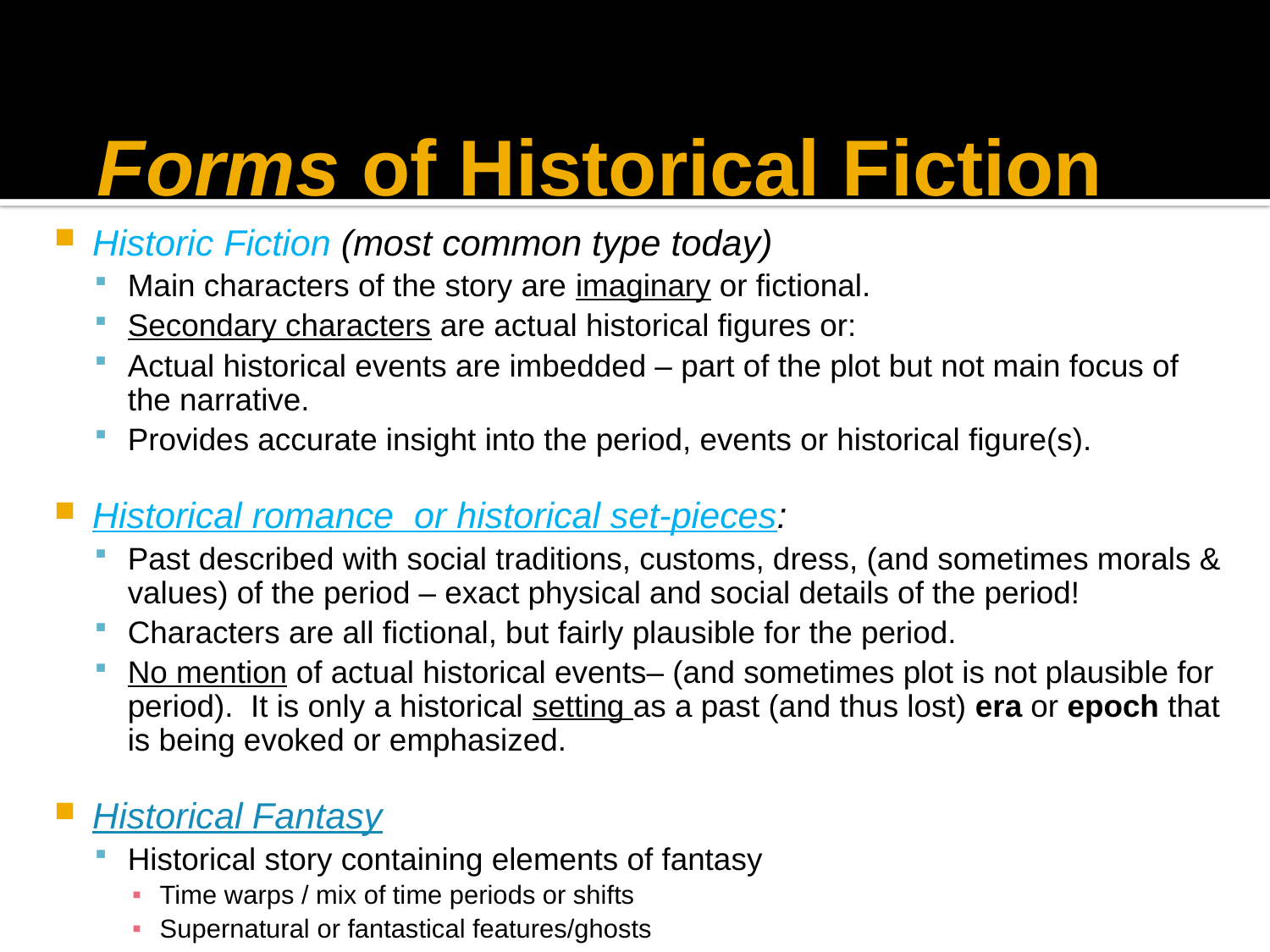

# Forms of Historical Fiction
Historic Fiction (most common type today)
Main characters of the story are imaginary or fictional.
Secondary characters are actual historical figures or:
Actual historical events are imbedded – part of the plot but not main focus of the narrative.
Provides accurate insight into the period, events or historical figure(s).

Historical romance  or historical set-pieces:
Past described with social traditions, customs, dress, (and sometimes morals & values) of the period – exact physical and social details of the period!
Characters are all fictional, but fairly plausible for the period.
No mention of actual historical events– (and sometimes plot is not plausible for period).  It is only a historical setting as a past (and thus lost) era or epoch that is being evoked or emphasized.

Historical Fantasy
Historical story containing elements of fantasy
Time warps / mix of time periods or shifts
Supernatural or fantastical features/ghosts